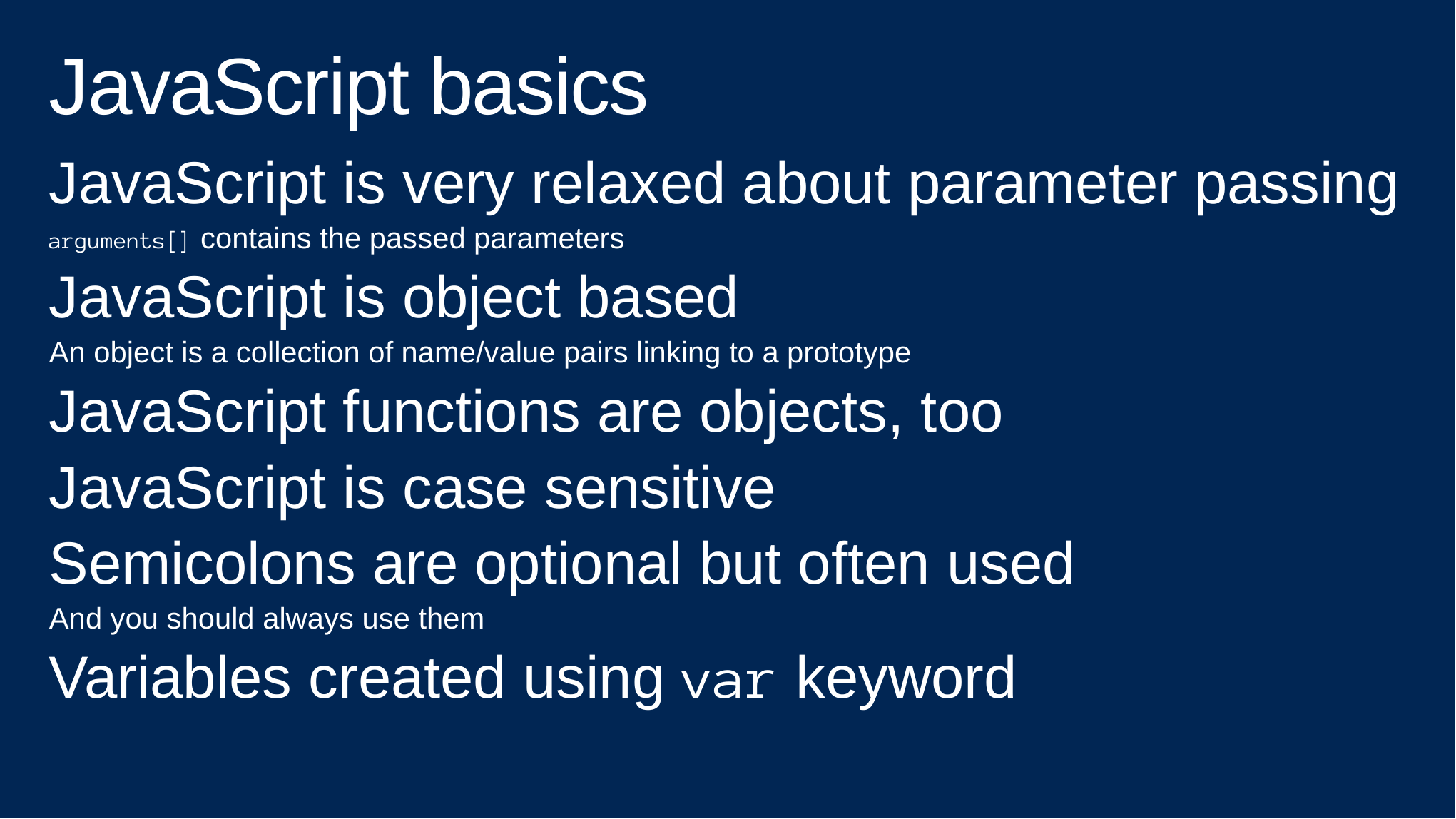

# JavaScript basics
JavaScript is very relaxed about parameter passing
arguments[] contains the passed parameters
JavaScript is object based
An object is a collection of name/value pairs linking to a prototype
JavaScript functions are objects, too
JavaScript is case sensitive
Semicolons are optional but often used
And you should always use them
Variables created using var keyword